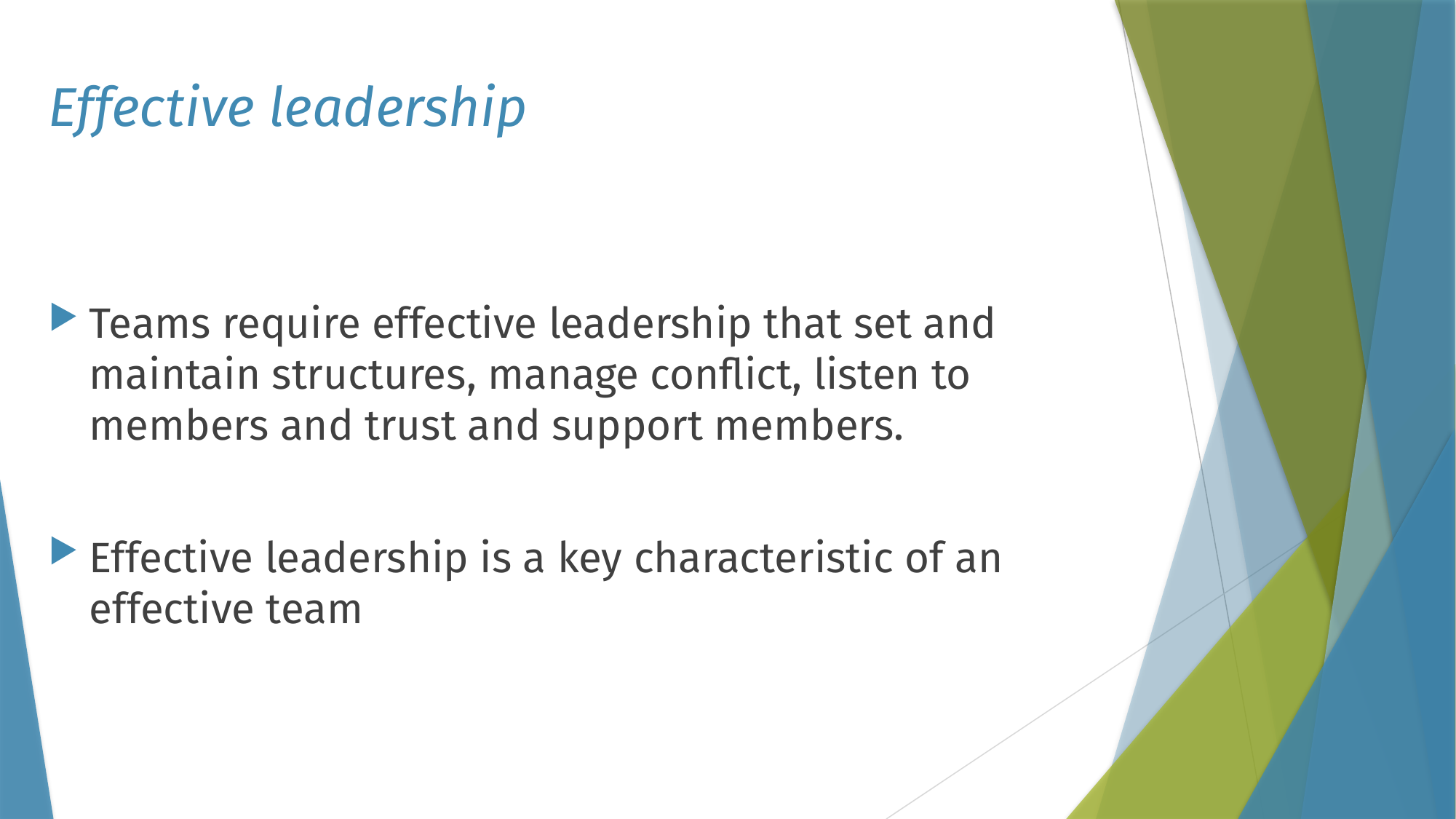

Effective leadership

Teams require effective leadership that set and maintain structures, manage conflict, listen to members and trust and support members.

Effective leadership is a key characteristic of an effective team